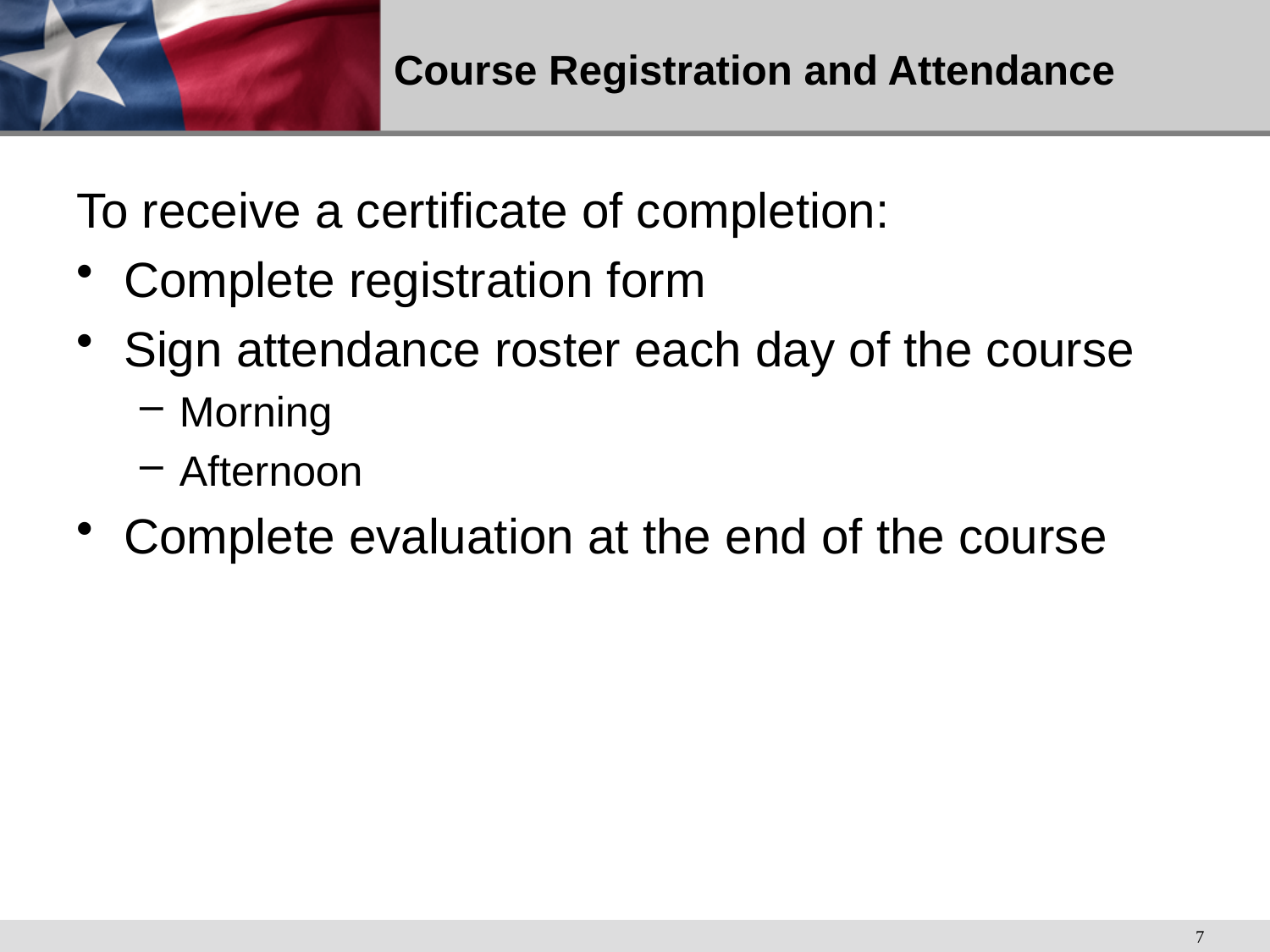

# Course Registration and Attendance
To receive a certificate of completion:
Complete registration form
Sign attendance roster each day of the course
Morning
Afternoon
Complete evaluation at the end of the course
7